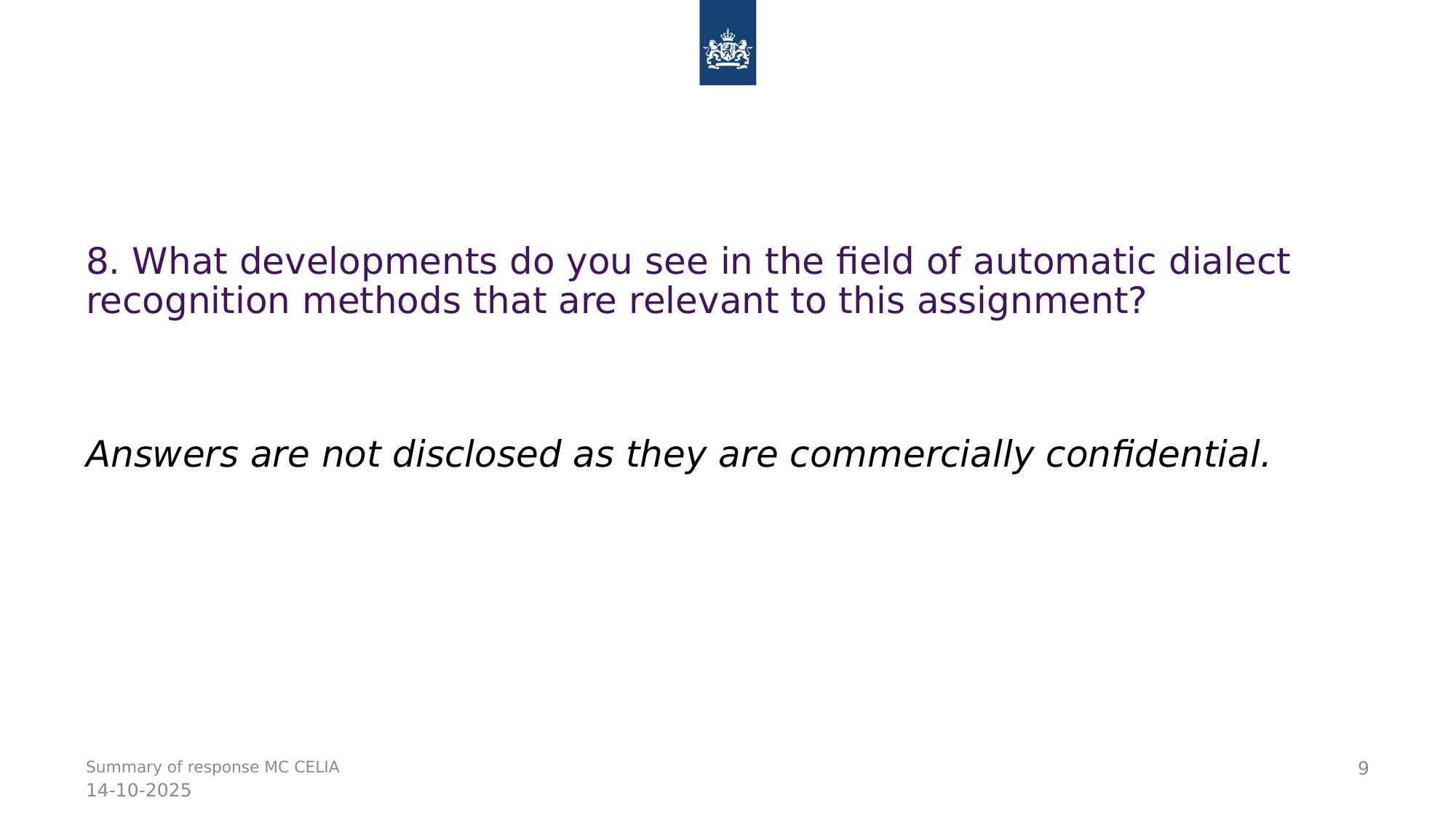

# 8. What developments do you see in the field of automatic dialect recognition methods that are relevant to this assignment?
Answers are not disclosed as they are commercially confidential.
9
Summary of response MC CELIA
14-10-2025